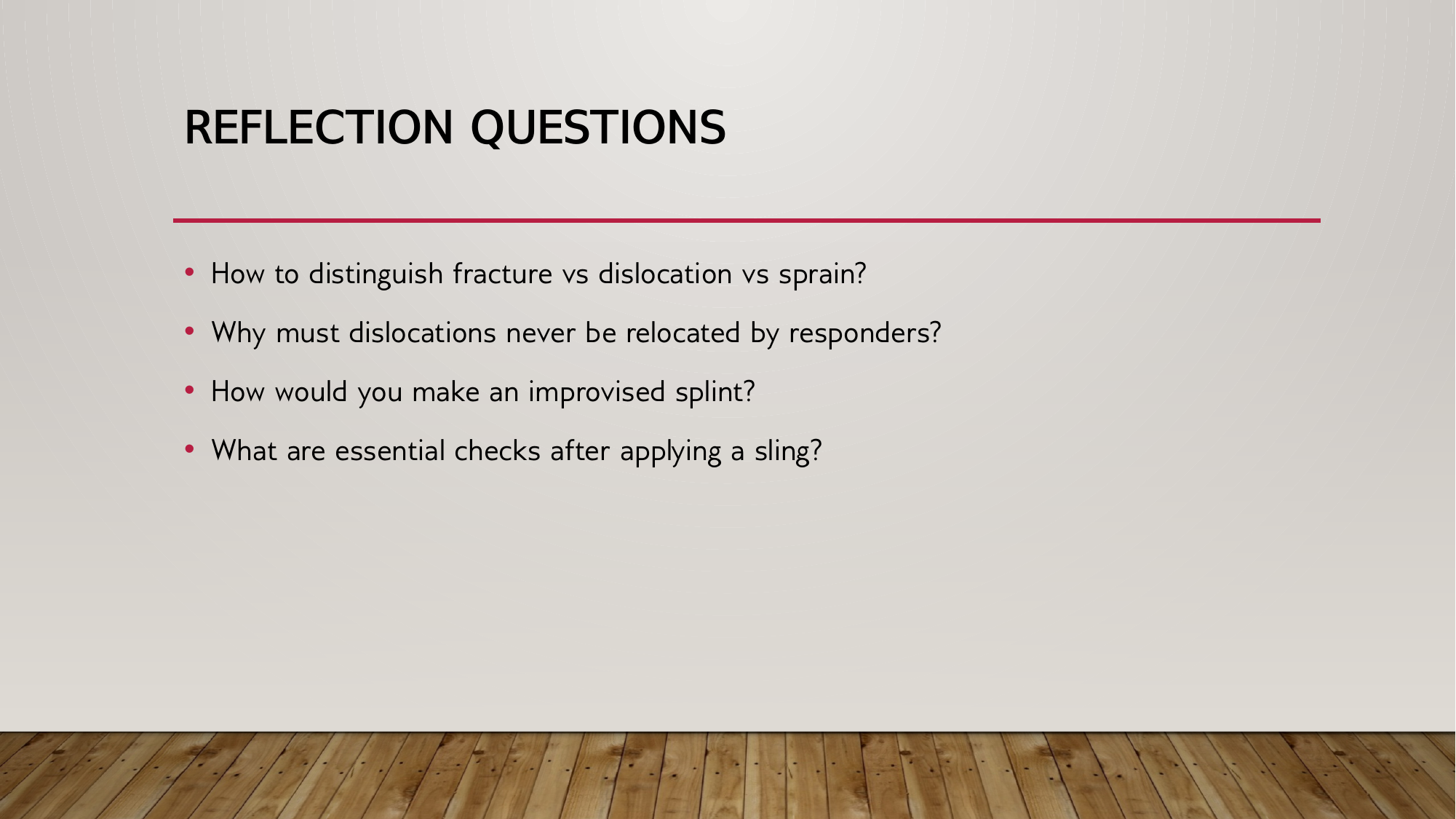

# Reflection Questions
How to distinguish fracture vs dislocation vs sprain?
Why must dislocations never be relocated by responders?
How would you make an improvised splint?
What are essential checks after applying a sling?